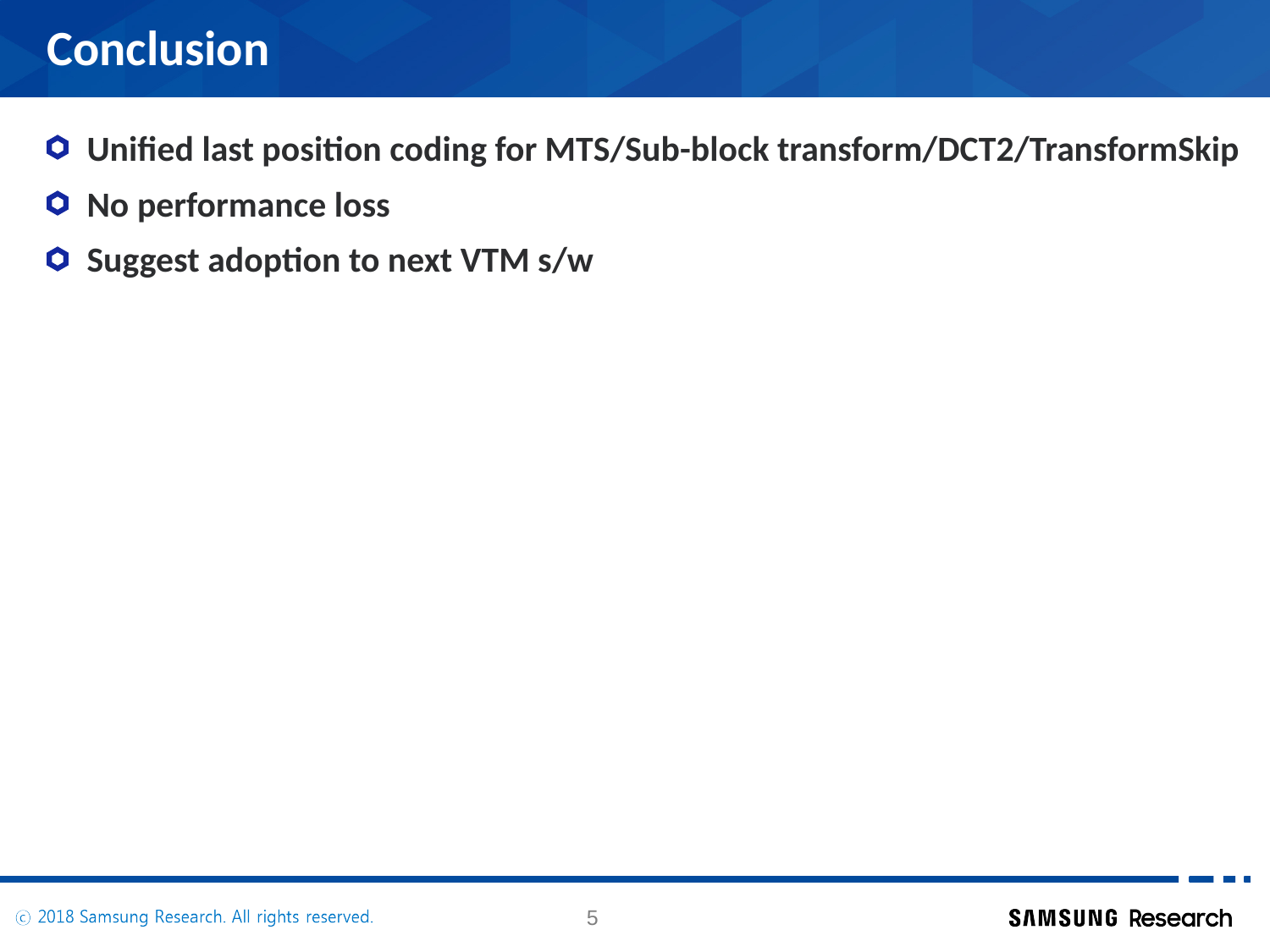

# Conclusion
Unified last position coding for MTS/Sub-block transform/DCT2/TransformSkip
No performance loss
Suggest adoption to next VTM s/w